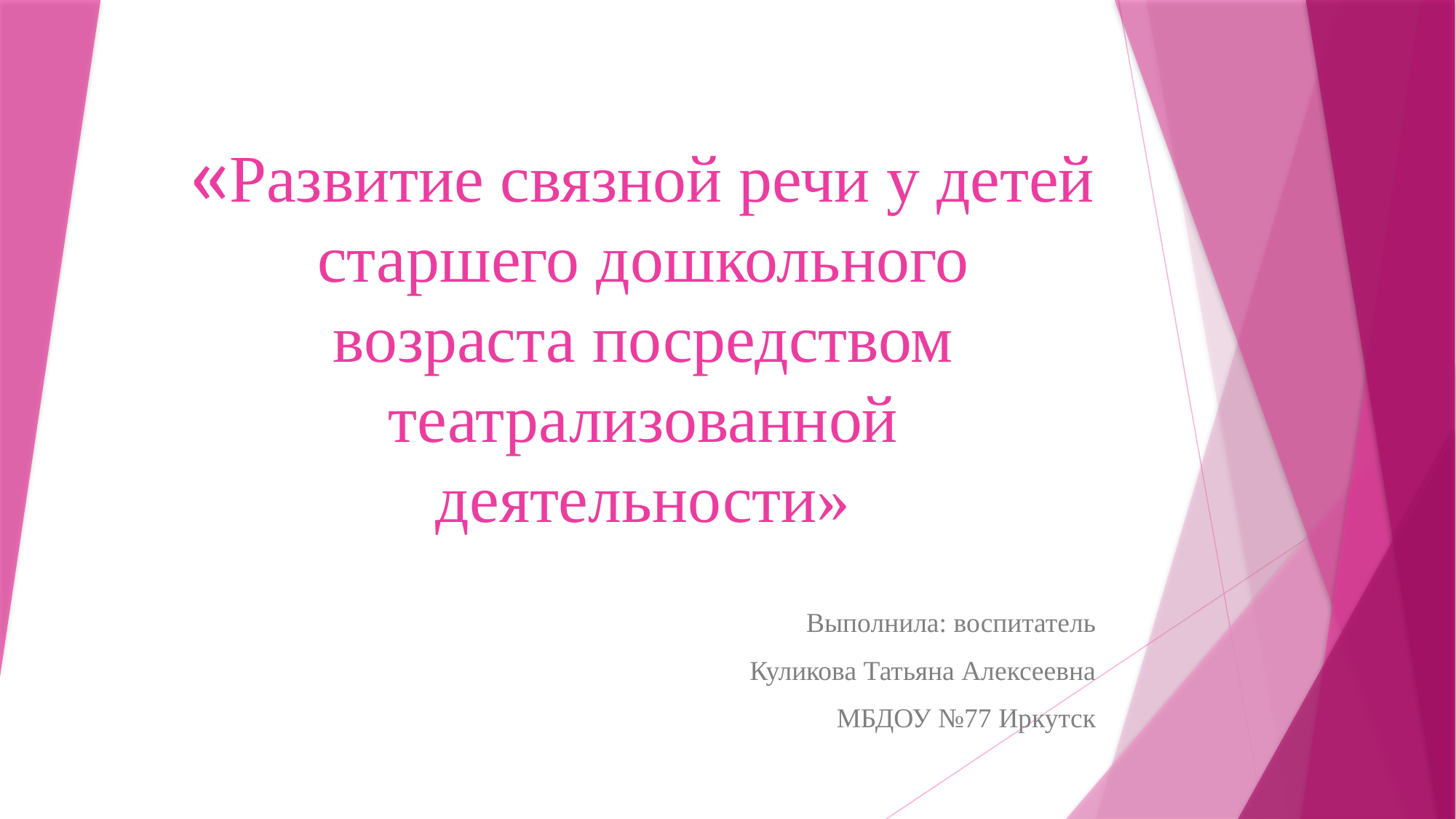

# «Развитие связной речи у детей старшего дошкольного возраста посредством театрализованной деятельности»
Выполнила: воспитатель
Куликова Татьяна Алексеевна
МБДОУ №77 Иркутск